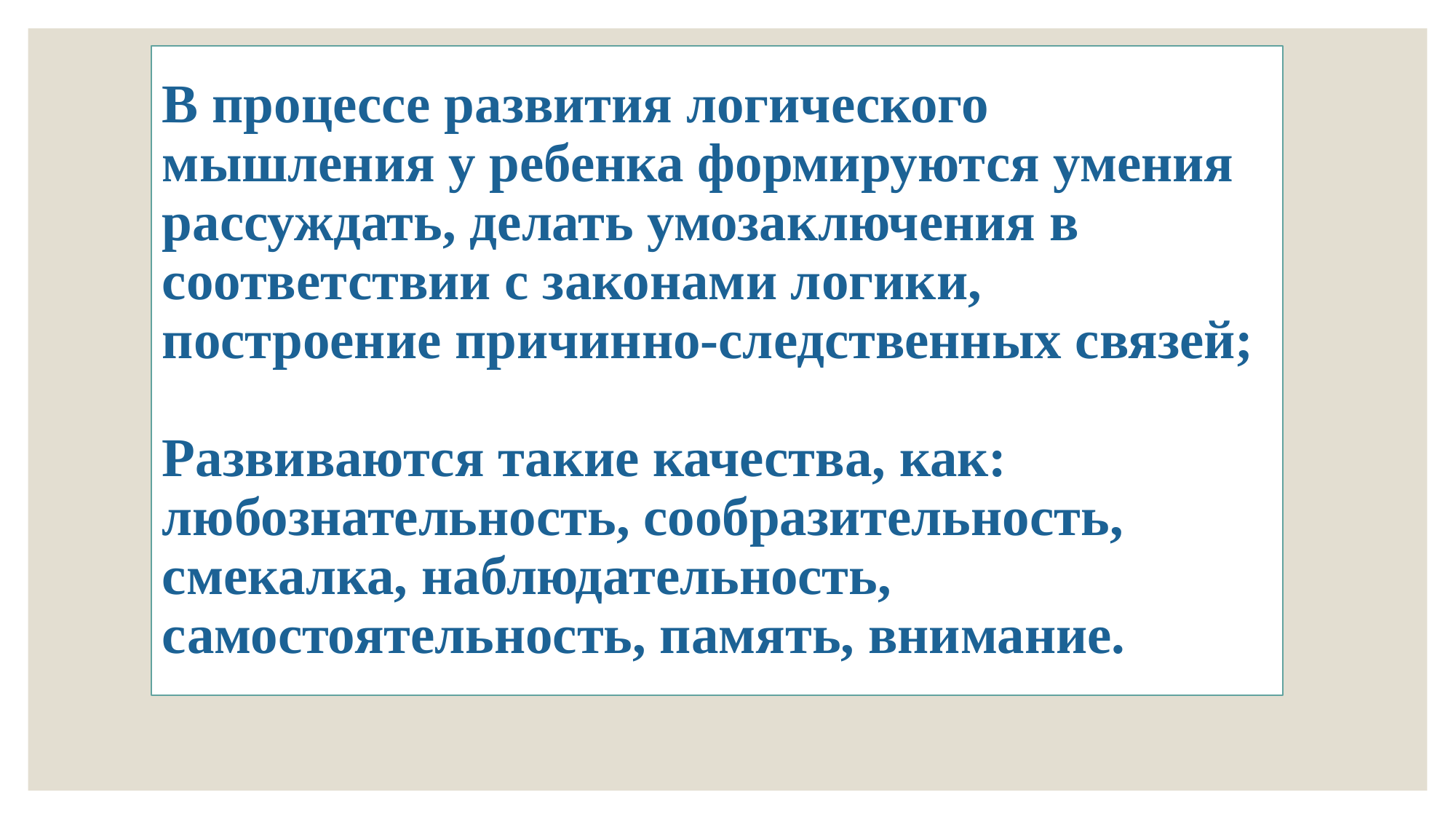

В процессе развития логического мышления у ребенка формируются умения рассуждать, делать умозаключения в соответствии с законами логики, построение причинно-следственных связей;

Развиваются такие качества, как: любознательность, сообразительность, смекалка, наблюдательность, самостоятельность, память, внимание.